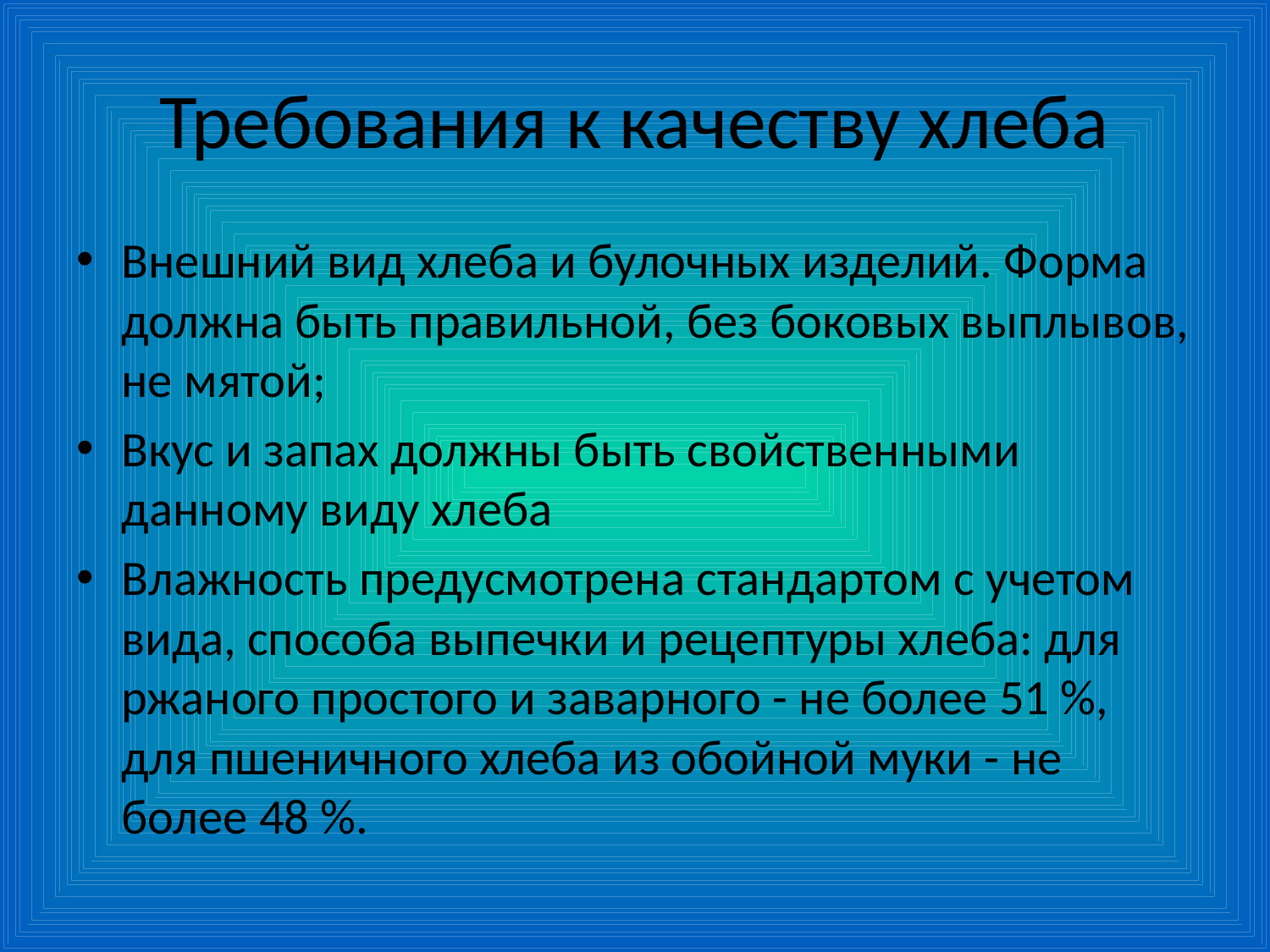

# Требования к качеству хлеба
Внешний вид хлеба и булочных изделий. Форма должна быть правильной, без боковых выплывов, не мятой;
Вкус и запах должны быть свойственными данному виду хлеба
Влажность предусмотрена стандартом с учетом вида, способа выпечки и рецептуры хлеба: для ржаного простого и заварного - не более 51 %, для пшеничного хлеба из обойной муки - не более 48 %.